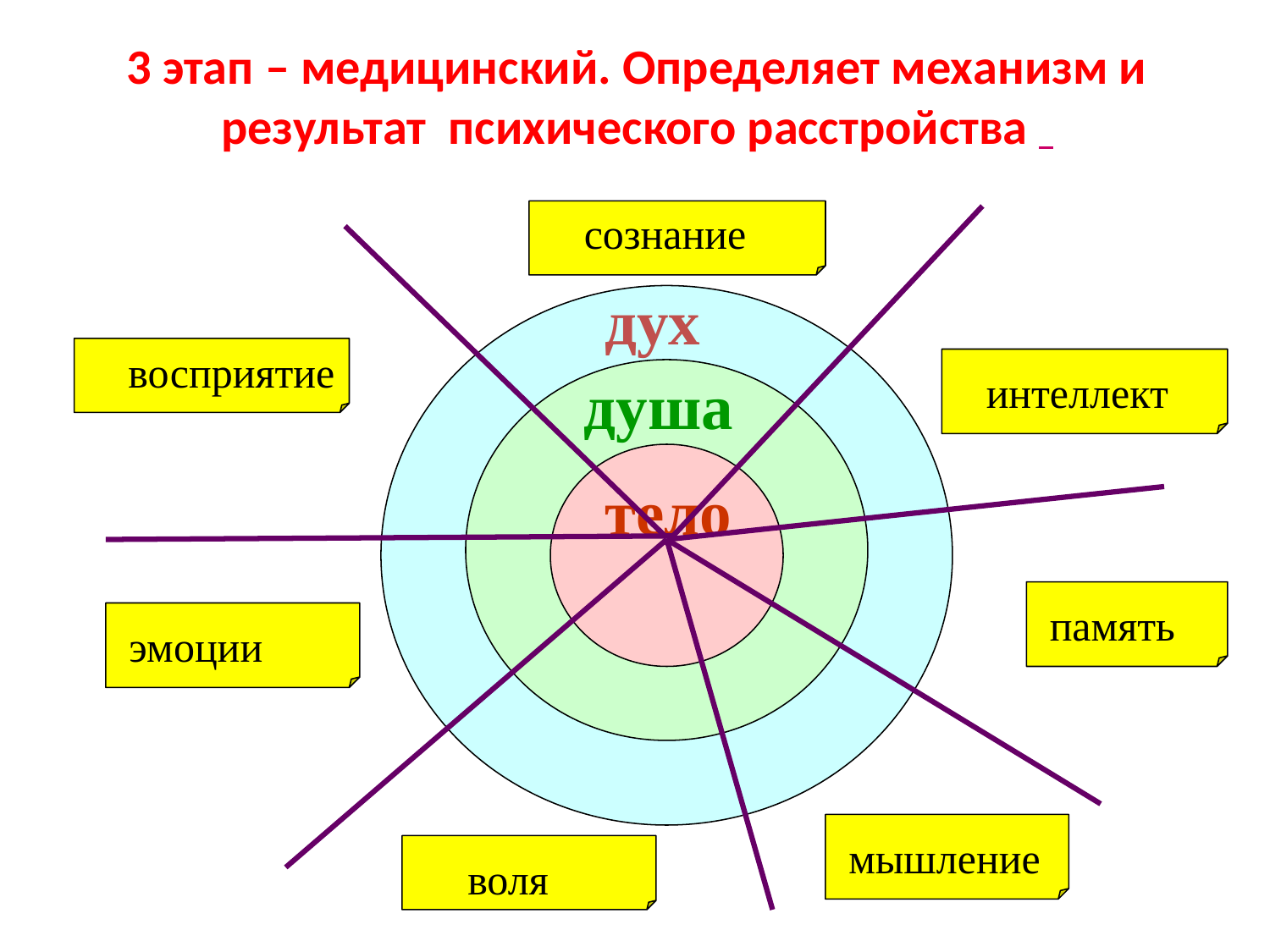

# 3 этап – медицинский. Определяет механизм и результат  психического расстройства

сознание

дух

вввосприятие

душа
интеллект

тело

память

эмоции

мышление

воля